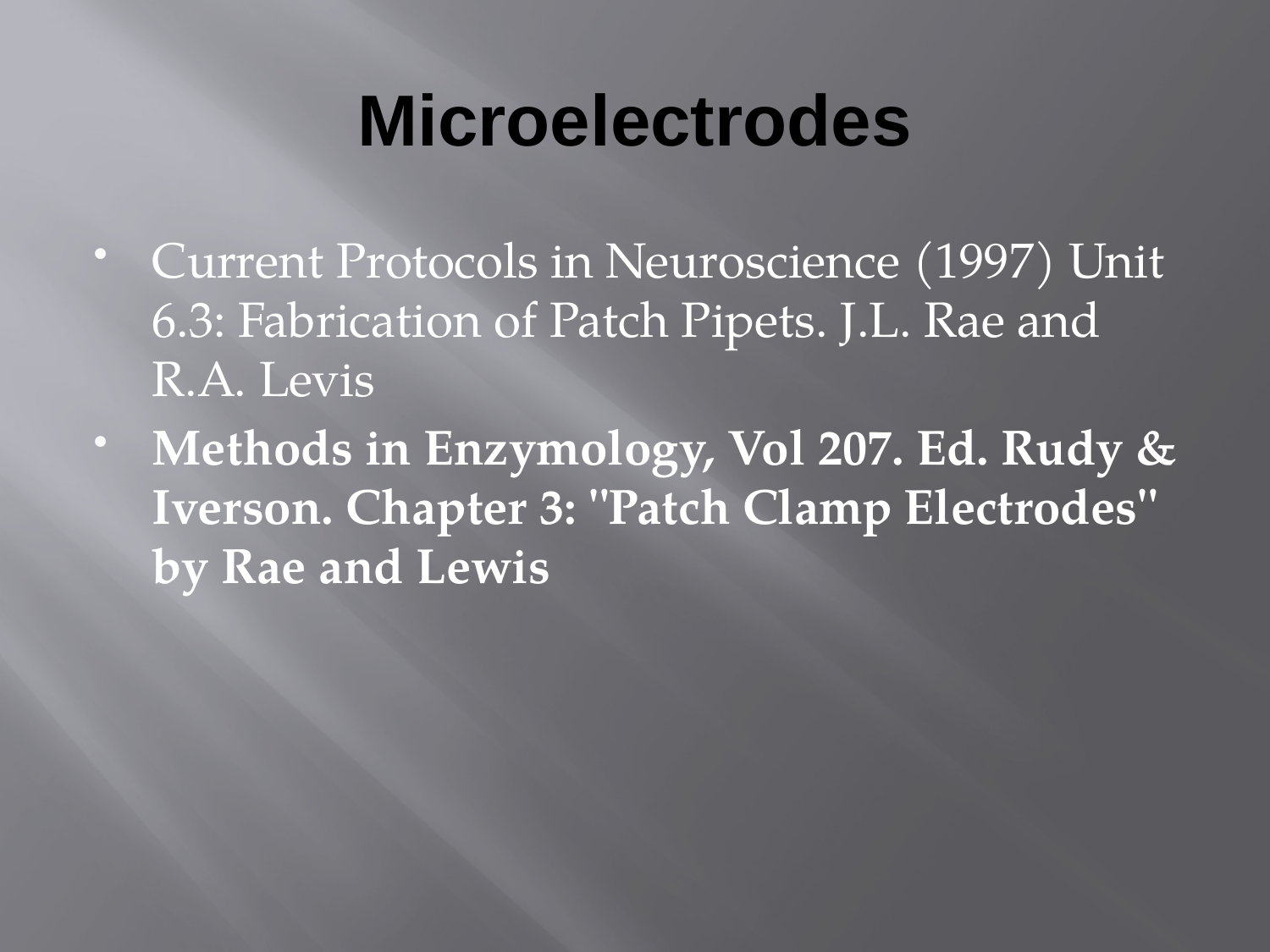

# Microelectrodes
Current Protocols in Neuroscience (1997) Unit 6.3: Fabrication of Patch Pipets. J.L. Rae and R.A. Levis
Methods in Enzymology, Vol 207. Ed. Rudy & Iverson. Chapter 3: "Patch Clamp Electrodes" by Rae and Lewis